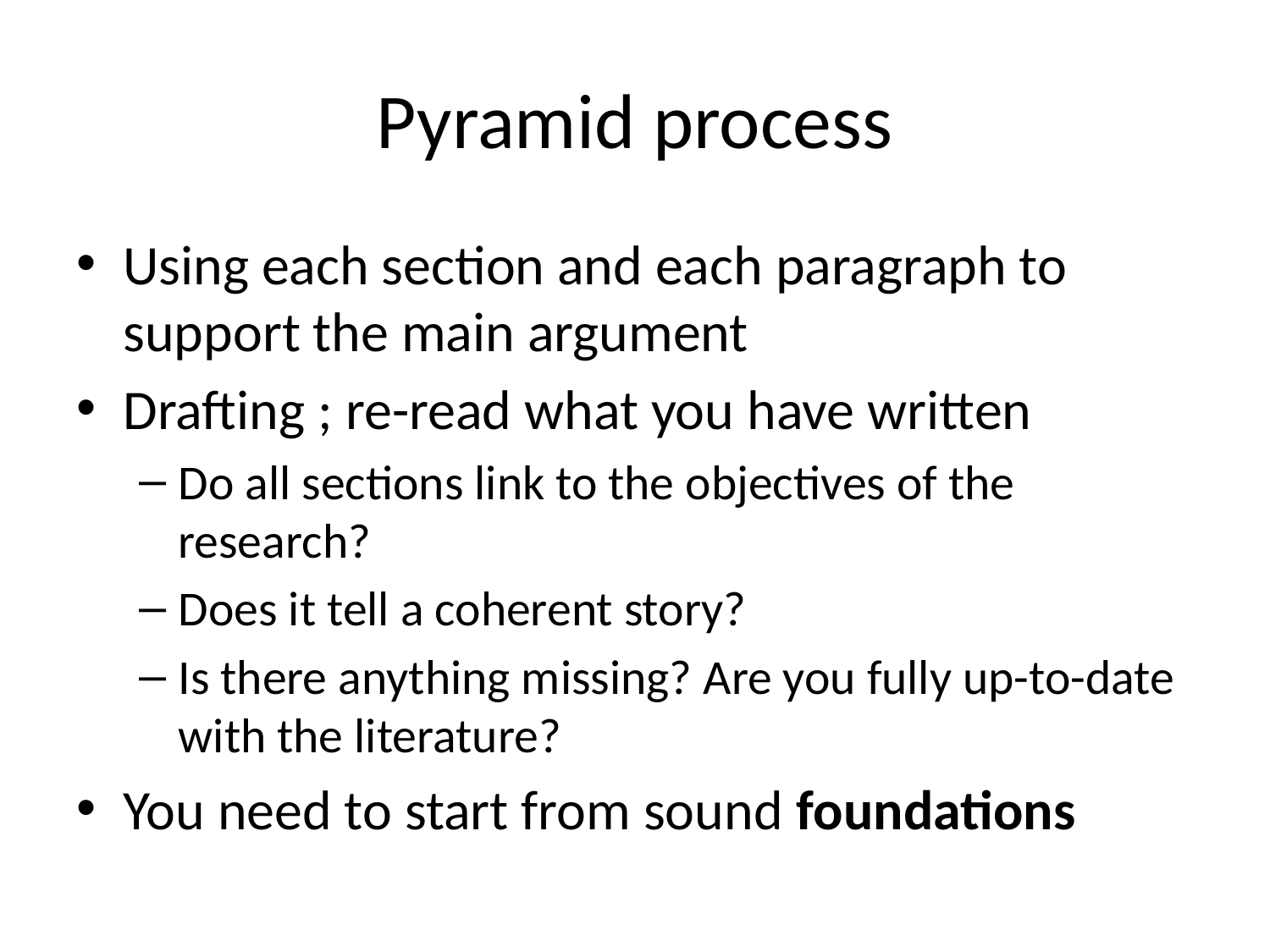

# Pyramid process
Using each section and each paragraph to support the main argument
Drafting ; re-read what you have written
Do all sections link to the objectives of the research?
Does it tell a coherent story?
Is there anything missing? Are you fully up-to-date with the literature?
You need to start from sound foundations